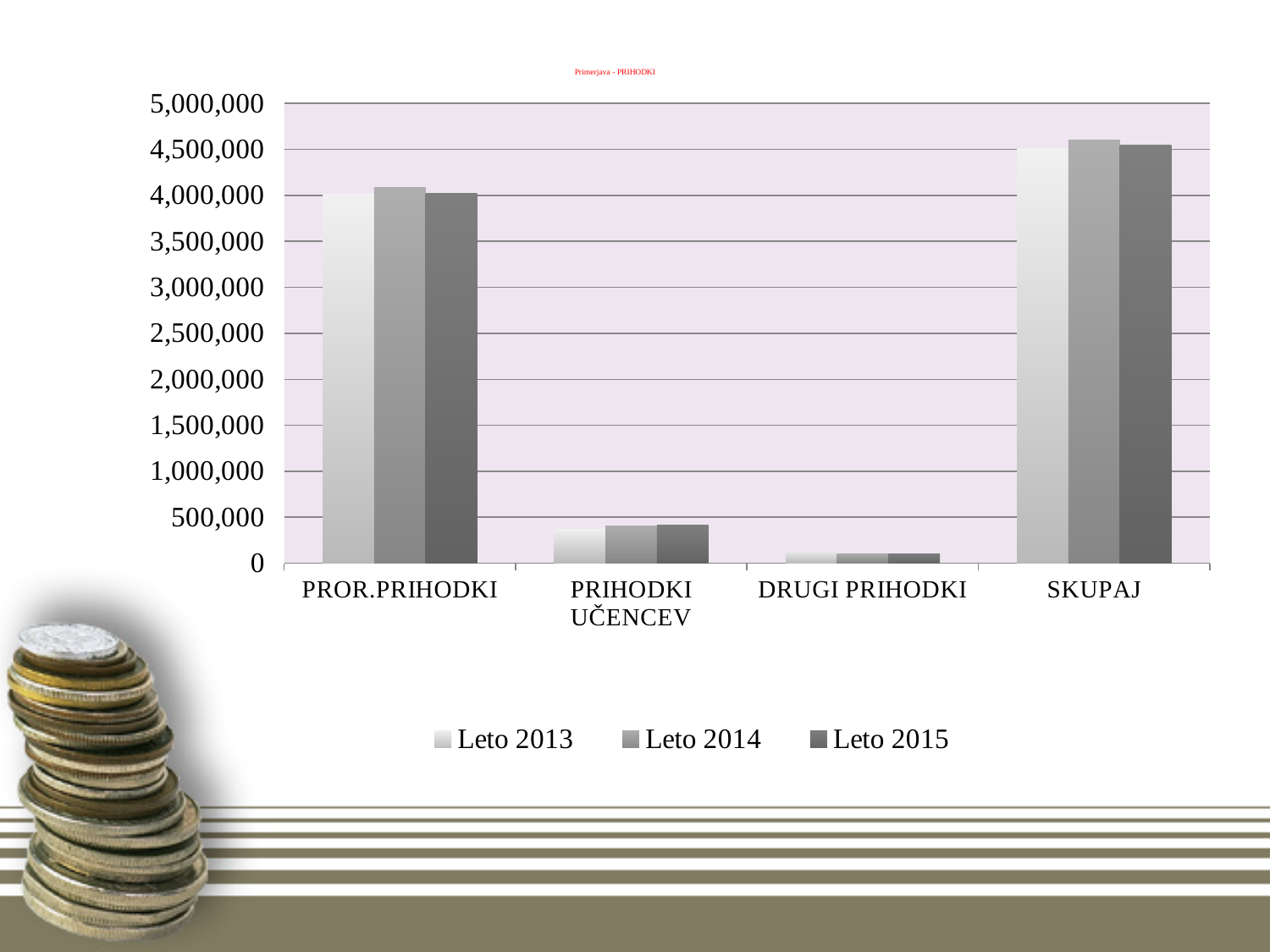

# Primerjava - PRIHODKI

### Chart

| Category | Leto 2013 | Leto 2014 | Leto 2015 |
|---|---|---|---|
| PROR.PRIHODKI | 4008371.0 | 4087310.0 | 4021635.0 |
| PRIHODKI UČENCEV | 371028.0 | 408900.0 | 418523.0 |
| DRUGI PRIHODKI | 132405.0 | 103631.0 | 105519.0 |
| SKUPAJ | 4511804.0 | 4599841.0 | 4545677.0 |